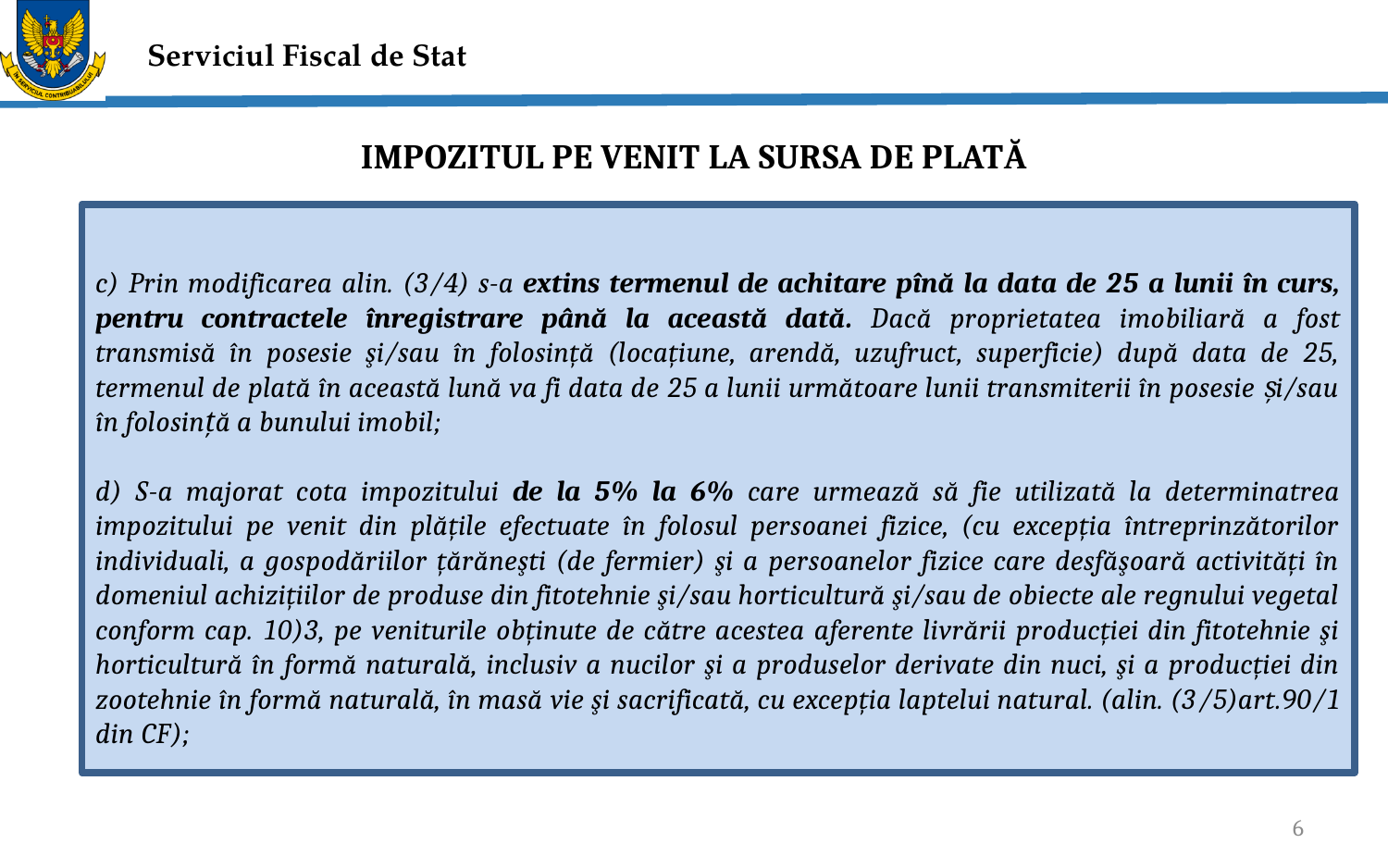

IMPOZITUL PE VENIT LA SURSA DE PLATĂ

c) Prin modificarea alin. (3/4) s-a extins termenul de achitare pînă la data de 25 a lunii în curs, pentru contractele înregistrare până la această dată. Dacă proprietatea imobiliară a fost transmisă în posesie şi/sau în folosinţă (locaţiune, arendă, uzufruct, superficie) după data de 25, termenul de plată în această lună va fi data de 25 a lunii următoare lunii transmiterii în posesie și/sau în folosință a bunului imobil;

d) S-a majorat cota impozitului de la 5% la 6% care urmează să fie utilizată la determinatrea impozitului pe venit din plăţile efectuate în folosul persoanei fizice, (cu excepţia întreprinzătorilor individuali, a gospodăriilor ţărăneşti (de fermier) şi a persoanelor fizice care desfăşoară activităţi în domeniul achiziţiilor de produse din fitotehnie şi/sau horticultură şi/sau de obiecte ale regnului vegetal conform cap. 10)3, pe veniturile obţinute de către acestea aferente livrării producţiei din fitotehnie şi horticultură în formă naturală, inclusiv a nucilor şi a produselor derivate din nuci, şi a producţiei din zootehnie în formă naturală, în masă vie şi sacrificată, cu excepţia laptelui natural. (alin. (3/5)art.90/1 din CF);
6